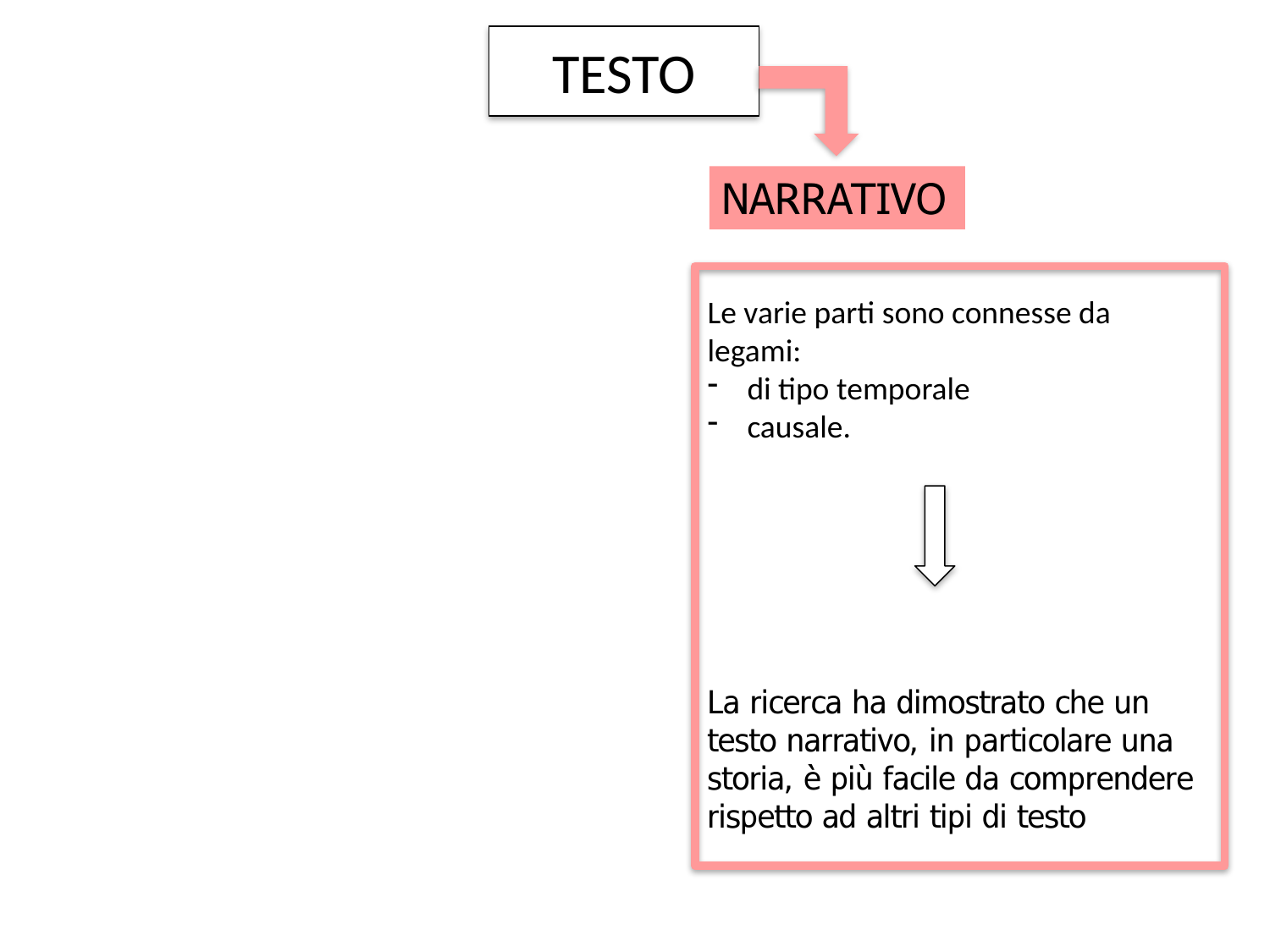

TESTO

NARRATIVO

Le varie parti sono connesse da legami:
di tipo temporale
causale.

La ricerca ha dimostrato che un testo narrativo, in particolare una storia, è più facile da comprendere rispetto ad altri tipi di testo